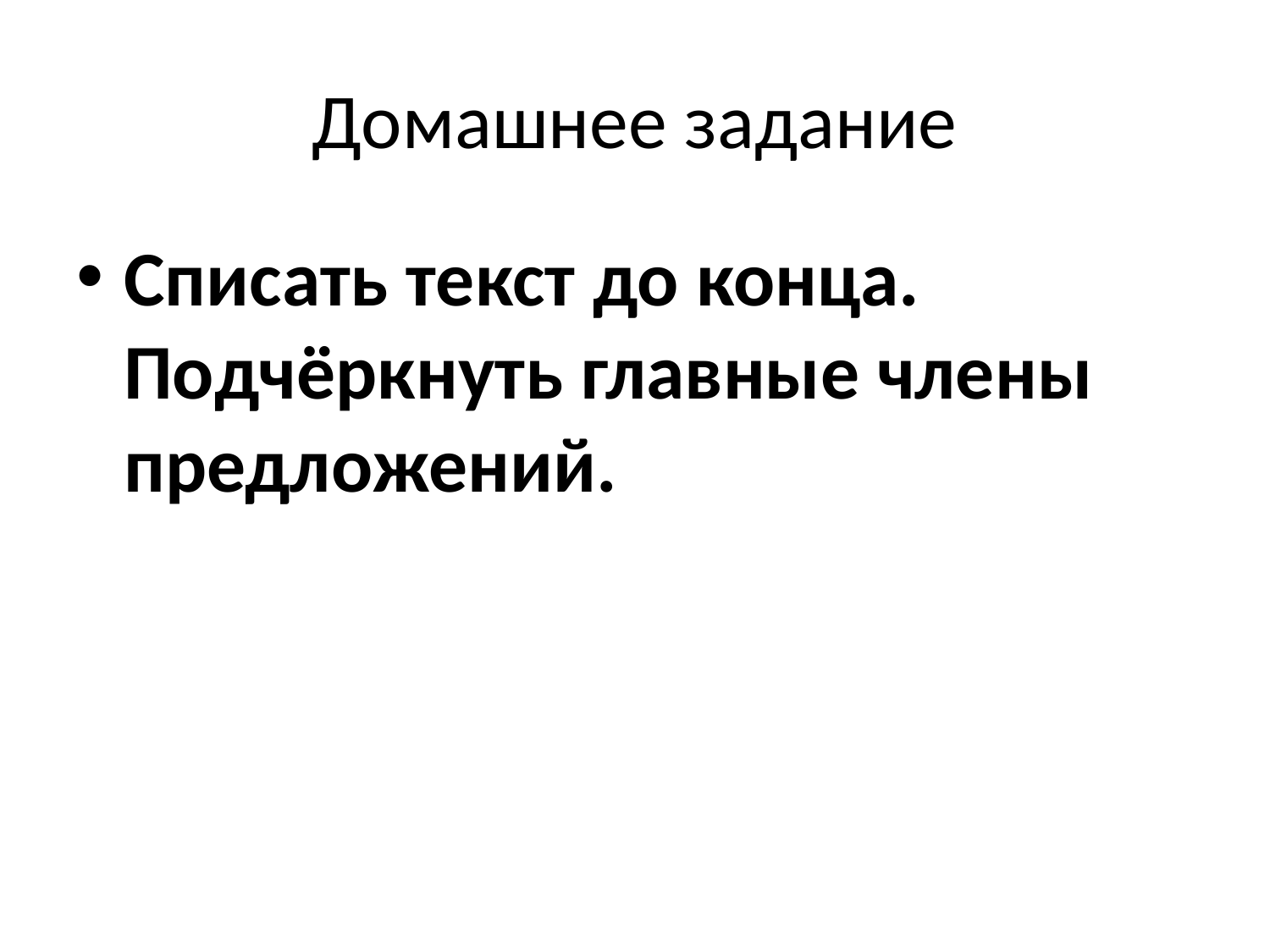

# Домашнее задание
Списать текст до конца. Подчёркнуть главные члены предложений.